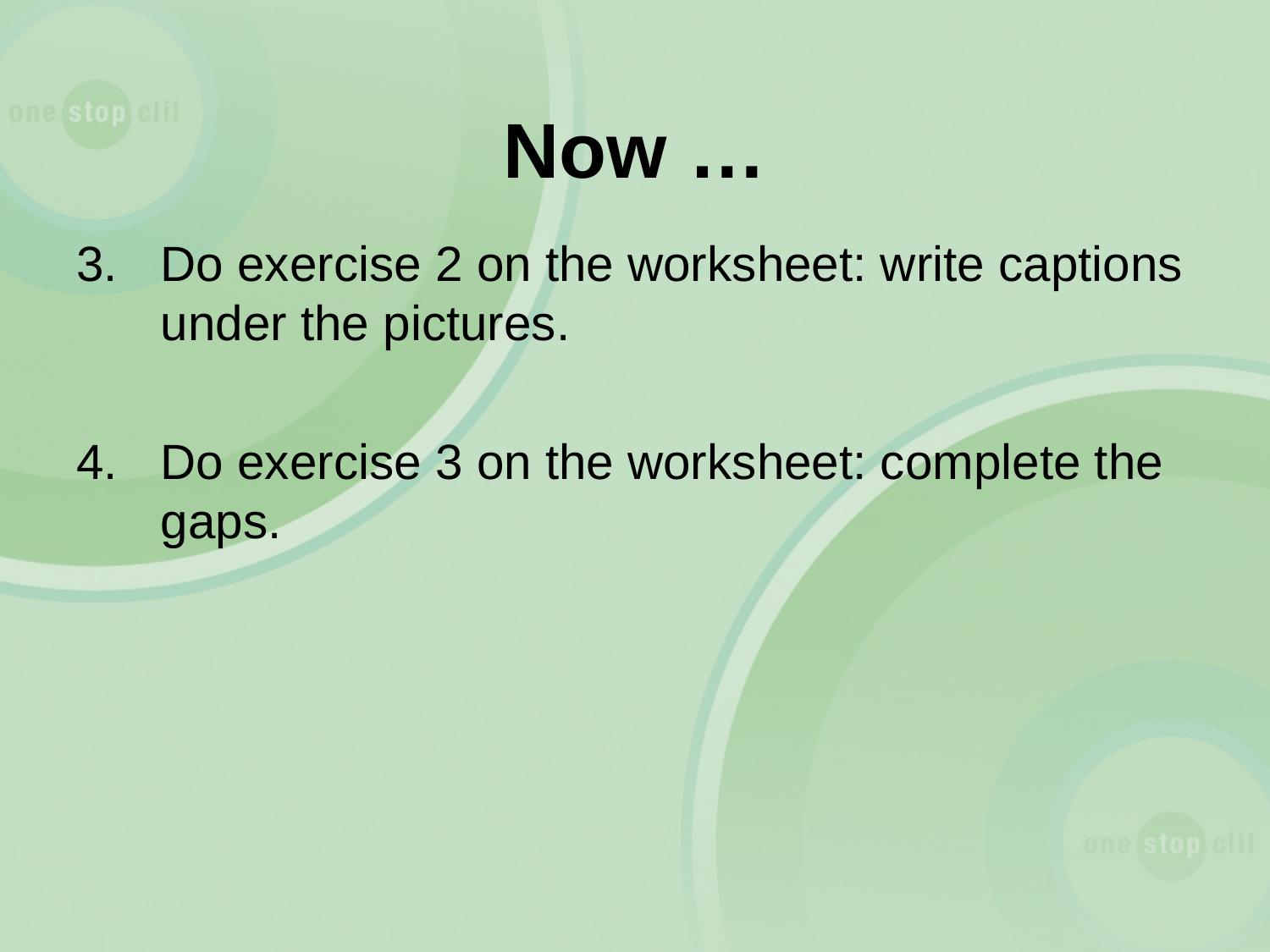

# Now …
Do exercise 2 on the worksheet: write captions under the pictures.

4.	Do exercise 3 on the worksheet: complete the gaps.